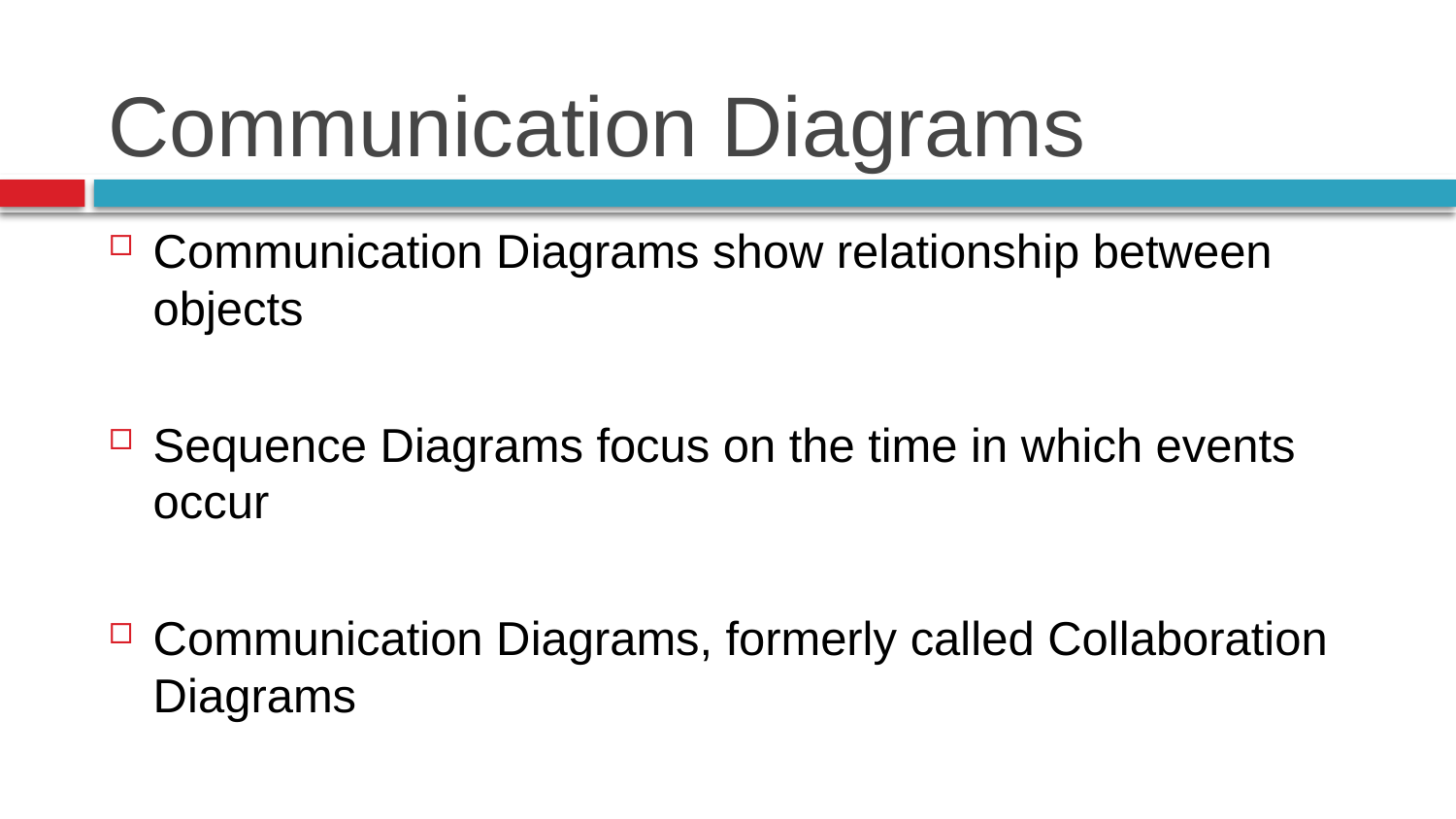

# Communication Diagrams
Communication Diagrams show relationship between objects

Sequence Diagrams focus on the time in which events occur

Communication Diagrams, formerly called Collaboration Diagrams